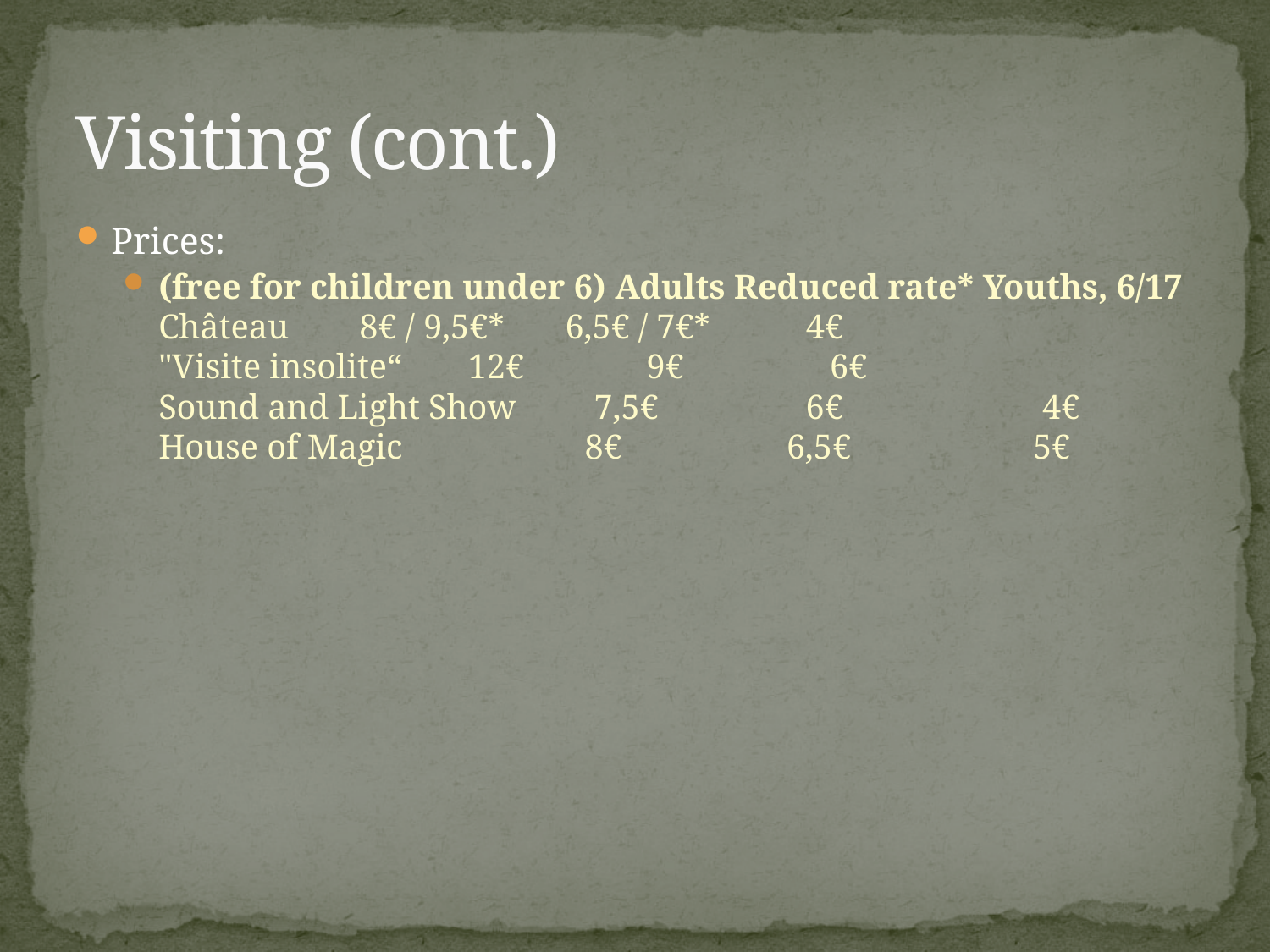

# Visiting (cont.)
Prices:
(free for children under 6) Adults Reduced rate* Youths, 6/17 Château 			8€ / 9,5€*       6,5€ / 7€*           4€
"Visite insolite“		 12€ 	          9€		        6€
Sound and Light Show         7,5€                 6€                       4€
House of Magic                     8€                   6,5€                     5€